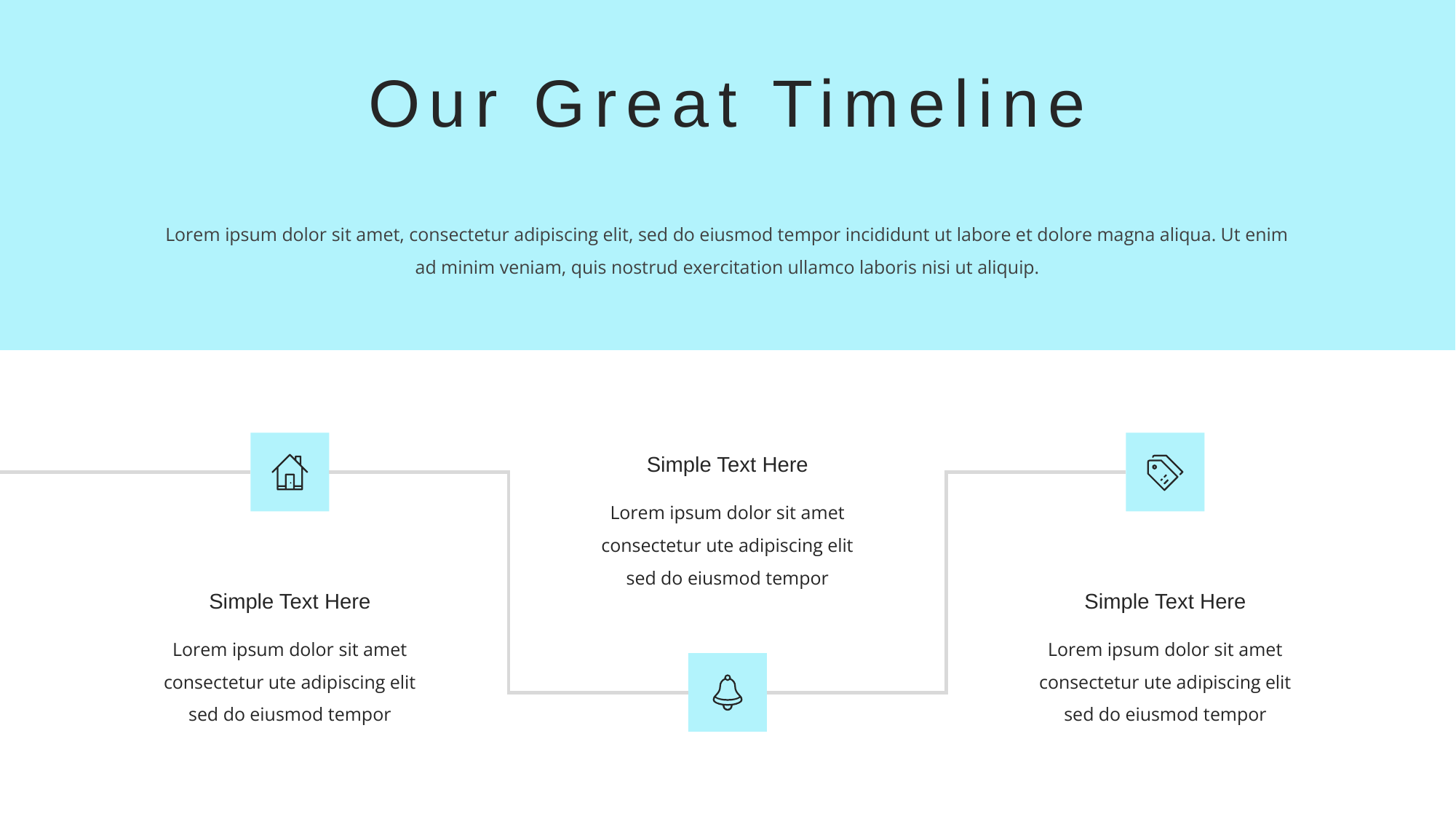

Our Great Timeline
Lorem ipsum dolor sit amet, consectetur adipiscing elit, sed do eiusmod tempor incididunt ut labore et dolore magna aliqua. Ut enim ad minim veniam, quis nostrud exercitation ullamco laboris nisi ut aliquip.

Simple Text Here
Lorem ipsum dolor sit amet consectetur ute adipiscing elit sed do eiusmod tempor

Simple Text Here
Lorem ipsum dolor sit amet consectetur ute adipiscing elit sed do eiusmod tempor
Simple Text Here
Lorem ipsum dolor sit amet consectetur ute adipiscing elit sed do eiusmod tempor